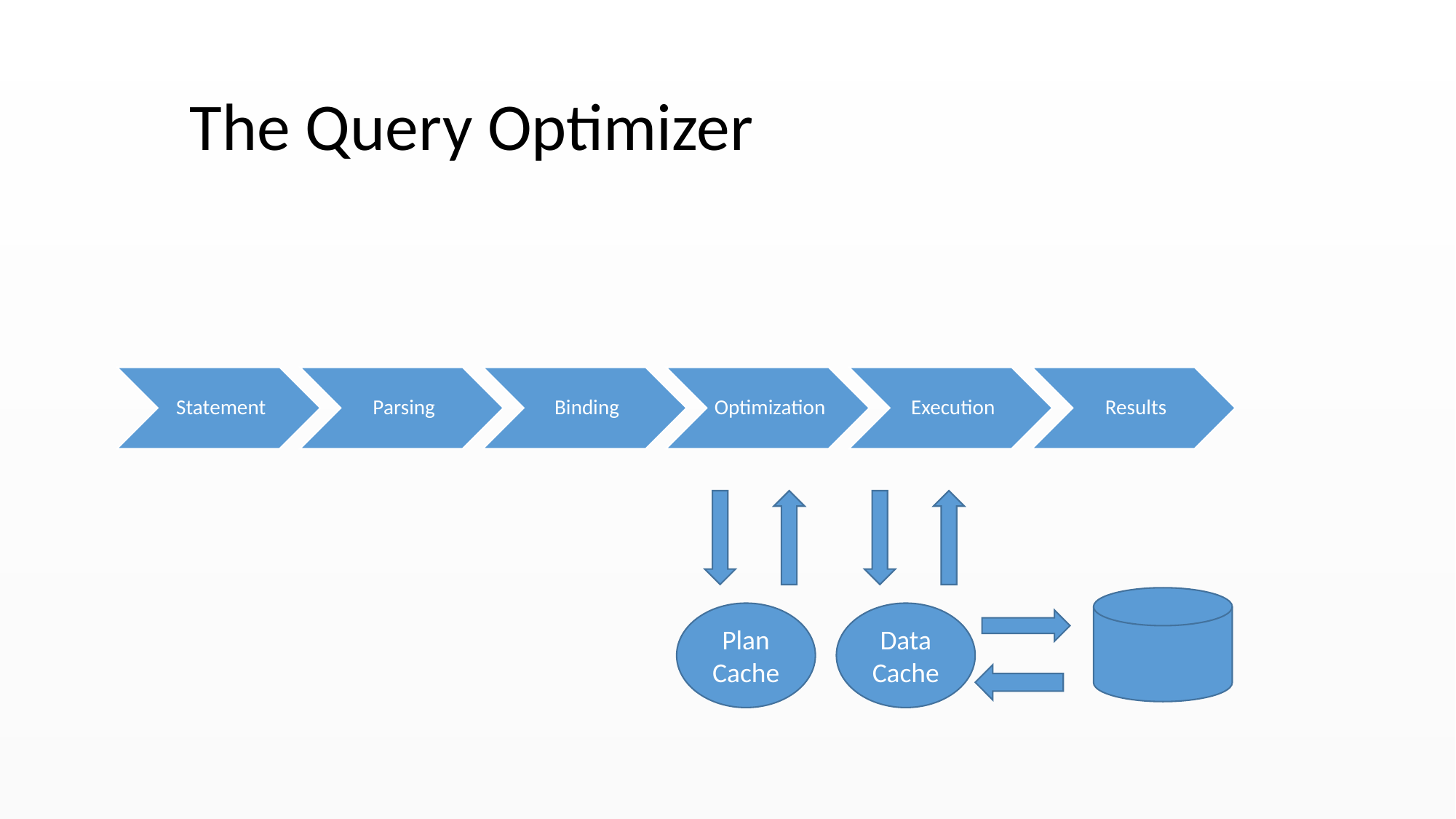

# The Query Optimizer
Statement
Parsing
Binding
Optimization
Execution
Results

Plan Cache
Data
Cache